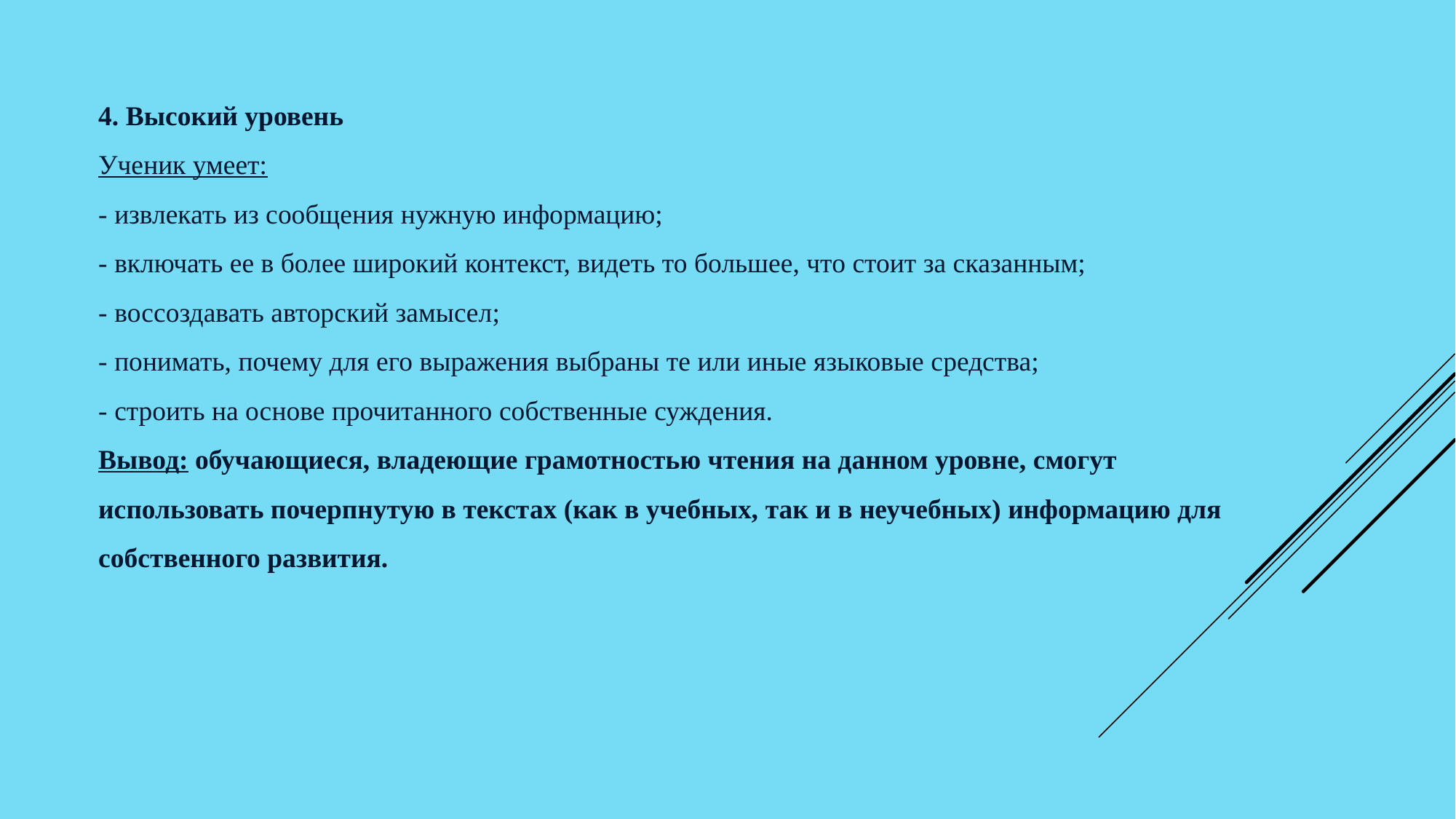

4. Высокий уровень
Ученик умеет:
- извлекать из сообщения нужную информацию;
- включать ее в более широкий контекст, видеть то большее, что стоит за сказанным;
- воссоздавать авторский замысел;
- понимать, почему для его выражения выбраны те или иные языковые средства;
- строить на основе прочитанного собственные суждения.
Вывод: обучающиеся, владеющие грамотностью чтения на данном уровне, смогут
использовать почерпнутую в текстах (как в учебных, так и в неучебных) информацию для собственного развития.